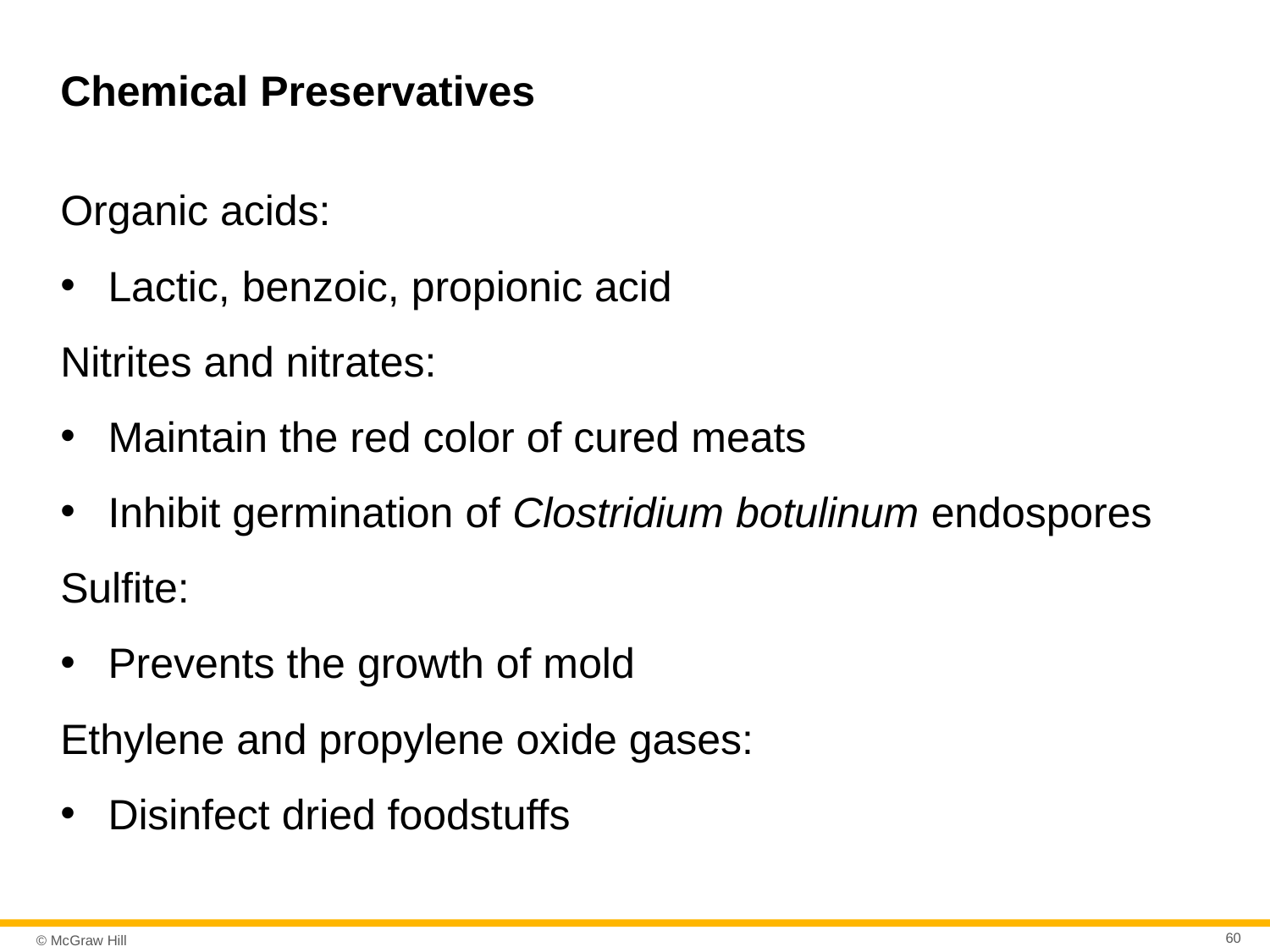

# Chemical Preservatives
Organic acids:
Lactic, benzoic, propionic acid
Nitrites and nitrates:
Maintain the red color of cured meats
Inhibit germination of Clostridium botulinum endospores
Sulfite:
Prevents the growth of mold
Ethylene and propylene oxide gases:
Disinfect dried foodstuffs